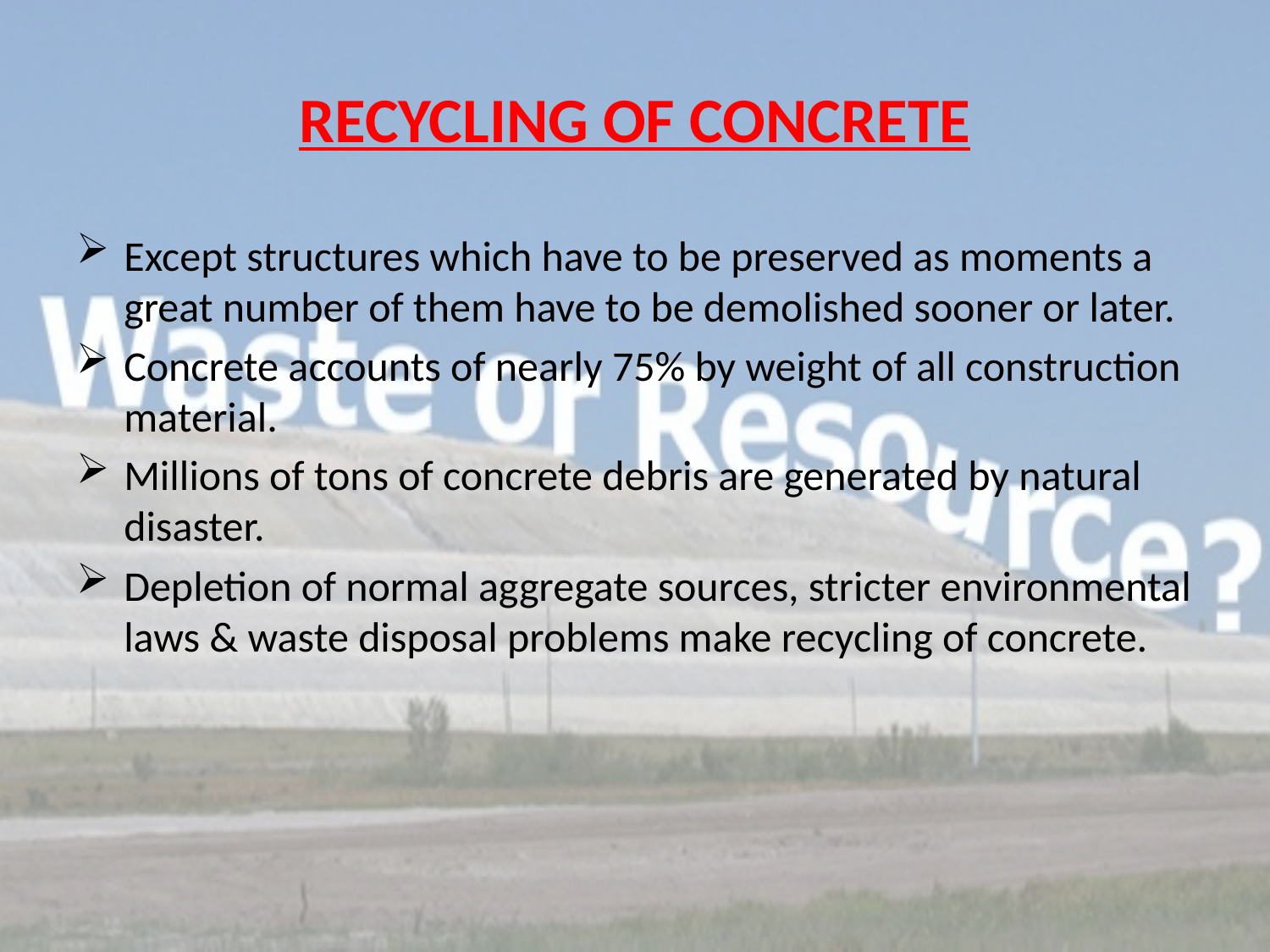

# RECYCLING OF CONCRETE
Except structures which have to be preserved as moments a great number of them have to be demolished sooner or later.
Concrete accounts of nearly 75% by weight of all construction material.
Millions of tons of concrete debris are generated by natural disaster.
Depletion of normal aggregate sources, stricter environmental laws & waste disposal problems make recycling of concrete.